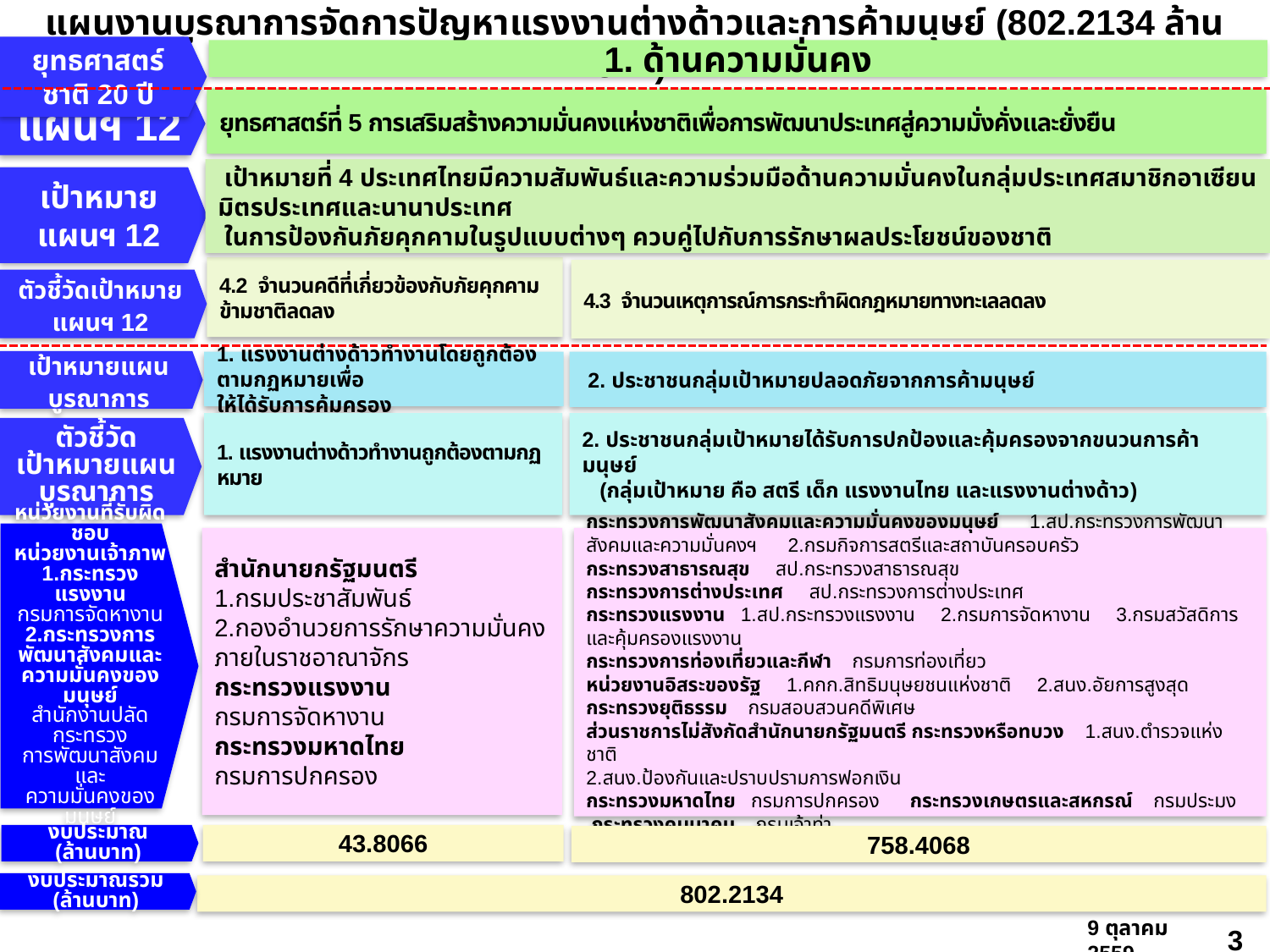

แผนงานบูรณาการจัดการปัญหาแรงงานต่างด้าวและการค้ามนุษย์ (802.2134 ล้านบาท)
ยุทธศาสตร์ชาติ 20 ปี
1. ด้านความมั่นคง
ยุทธศาสตร์ที่ 5 การเสริมสร้างความมั่นคงแห่งชาติเพื่อการพัฒนาประเทศสู่ความมั่งคั่งและยั่งยืน
แผนฯ 12
 เป้าหมายที่ 4 ประเทศไทยมีความสัมพันธ์และความร่วมมือด้านความมั่นคงในกลุ่มประเทศสมาชิกอาเซียนมิตรประเทศและนานาประเทศ
 ในการป้องกันภัยคุกคามในรูปแบบต่างๆ ควบคู่ไปกับการรักษาผลประโยชน์ของชาติ
เป้าหมายแผนฯ 12
4.2  จำนวนคดีที่เกี่ยวข้องกับภัยคุกคามข้ามชาติลดลง

4.3  จำนวนเหตุการณ์การกระทำผิดกฎหมายทางทะเลลดลง
ตัวชี้วัดเป้าหมาย
แผนฯ 12
เป้าหมายแผนบูรณาการ
 2. ประชาชนกลุ่มเป้าหมายปลอดภัยจากการค้ามนุษย์
1. แรงงานต่างด้าวทำงานโดยถูกต้องตามกฏหมายเพื่อ
ให้ได้รับการคุ้มครอง

2. ประชาชนกลุ่มเป้าหมายได้รับการปกป้องและคุ้มครองจากขนวนการค้ามนุษย์
   (กลุ่มเป้าหมาย คือ สตรี เด็ก แรงงานไทย และแรงงานต่างด้าว)

1. แรงงานต่างด้าวทำงานถูกต้องตามกฏหมาย
ตัวชี้วัด
เป้าหมายแผน
บูรณาการ
หน่วยงานที่รับผิดชอบ
หน่วยงานเจ้าภาพ
1.กระทรวงแรงงาน
กรมการจัดหางาน
2.กระทรวงการพัฒนาสังคมและความมั่นคงของมนุษย์
สำนักงานปลัดกระทรวง
การพัฒนาสังคมและ
ความมั่นคงของมนุษย์
กระทรวงการพัฒนาสังคมและความมั่นคงของมนุษย์      1.สป.กระทรวงการพัฒนาสังคมและความมั่นคงฯ      2.กรมกิจการสตรีและสถาบันครอบครัว
กระทรวงสาธารณสุข     สป.กระทรวงสาธารณสุข
กระทรวงการต่างประเทศ     สป.กระทรวงการต่างประเทศ
กระทรวงแรงงาน   1.สป.กระทรวงแรงงาน     2.กรมการจัดหางาน     3.กรมสวัสดิการและคุ้มครองแรงงาน
กระทรวงการท่องเที่ยวและกีฬา    กรมการท่องเที่ยว
หน่วยงานอิสระของรัฐ     1.คกก.สิทธิมนุษยชนแห่งชาติ     2.สนง.อัยการสูงสุด
กระทรวงยุติธรรม    กรมสอบสวนคดีพิเศษ
ส่วนราชการไม่สังกัดสำนักนายกรัฐมนตรี กระทรวงหรือทบวง    1.สนง.ตำรวจแห่งชาติ
2.สนง.ป้องกันและปราบปรามการฟอกเงิน
กระทรวงมหาดไทย   กรมการปกครอง      กระทรวงเกษตรและสหกรณ์    กรมประมง     กระทรวงคมนาคม    กรมเจ้าท่า
สำนักนายกรัฐมนตรี
1.กรมประชาสัมพันธ์
2.กองอำนวยการรักษาความมั่นคงภายในราชอาณาจักร
กระทรวงแรงงาน
กรมการจัดหางาน
กระทรวงมหาดไทย
กรมการปกครอง
งบประมาณ
(ล้านบาท)
43.8066
758.4068
งบประมาณรวม
(ล้านบาท)
802.2134
9 ตุลาคม 2559
3